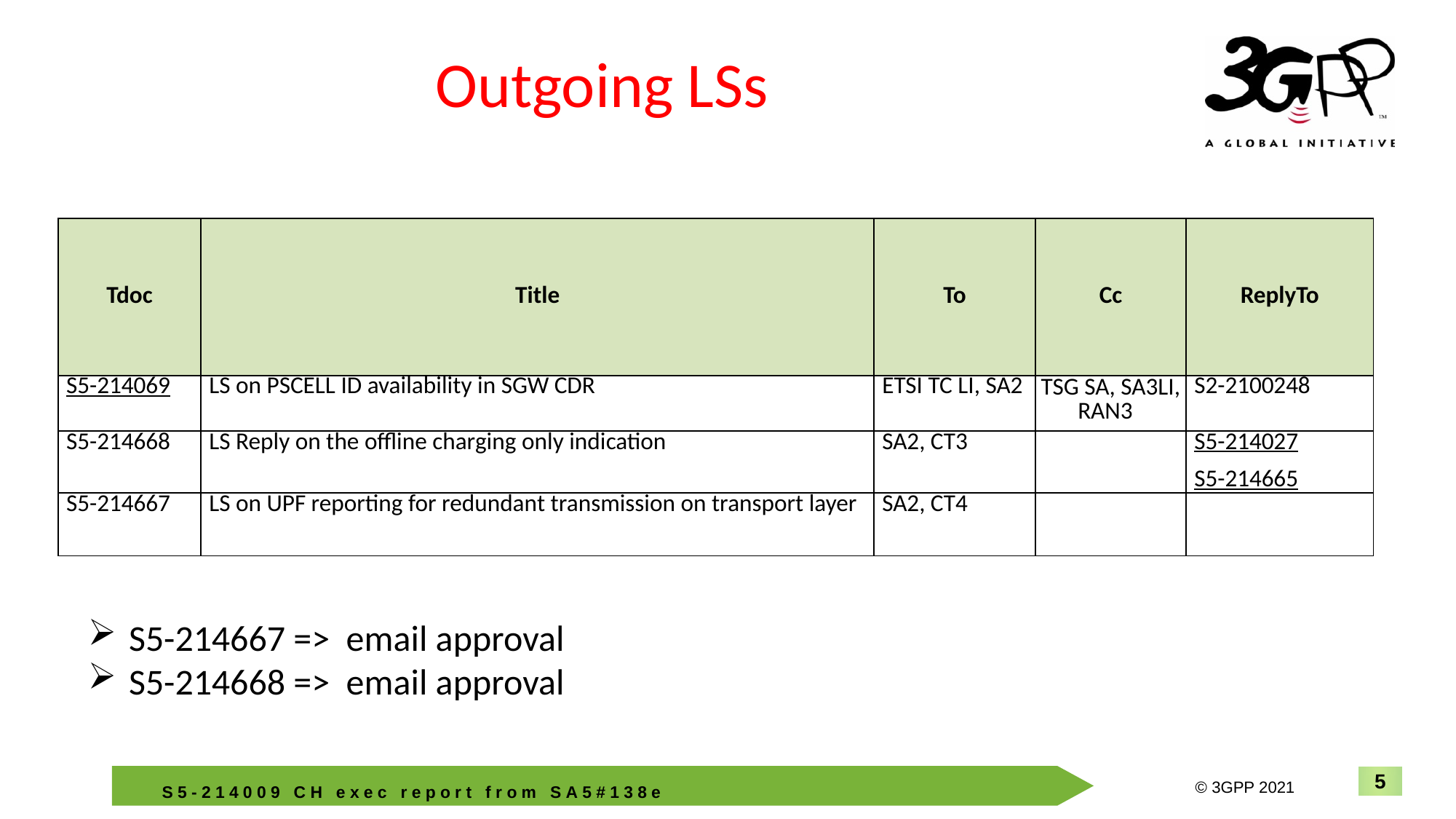

# Outgoing LSs
| Tdoc | Title | To | Cc | ReplyTo |
| --- | --- | --- | --- | --- |
| S5-214069 | LS on PSCELL ID availability in SGW CDR | ETSI TC LI, SA2 | TSG SA, SA3LI, RAN3 | S2-2100248 |
| S5-214668 | LS Reply on the offline charging only indication | SA2, CT3 |  | S5-214027 S5-214665 |
| S5-214667 | LS on UPF reporting for redundant transmission on transport layer | SA2, CT4 |  |  |
S5-214667 =>  email approval
S5-214668 =>  email approval